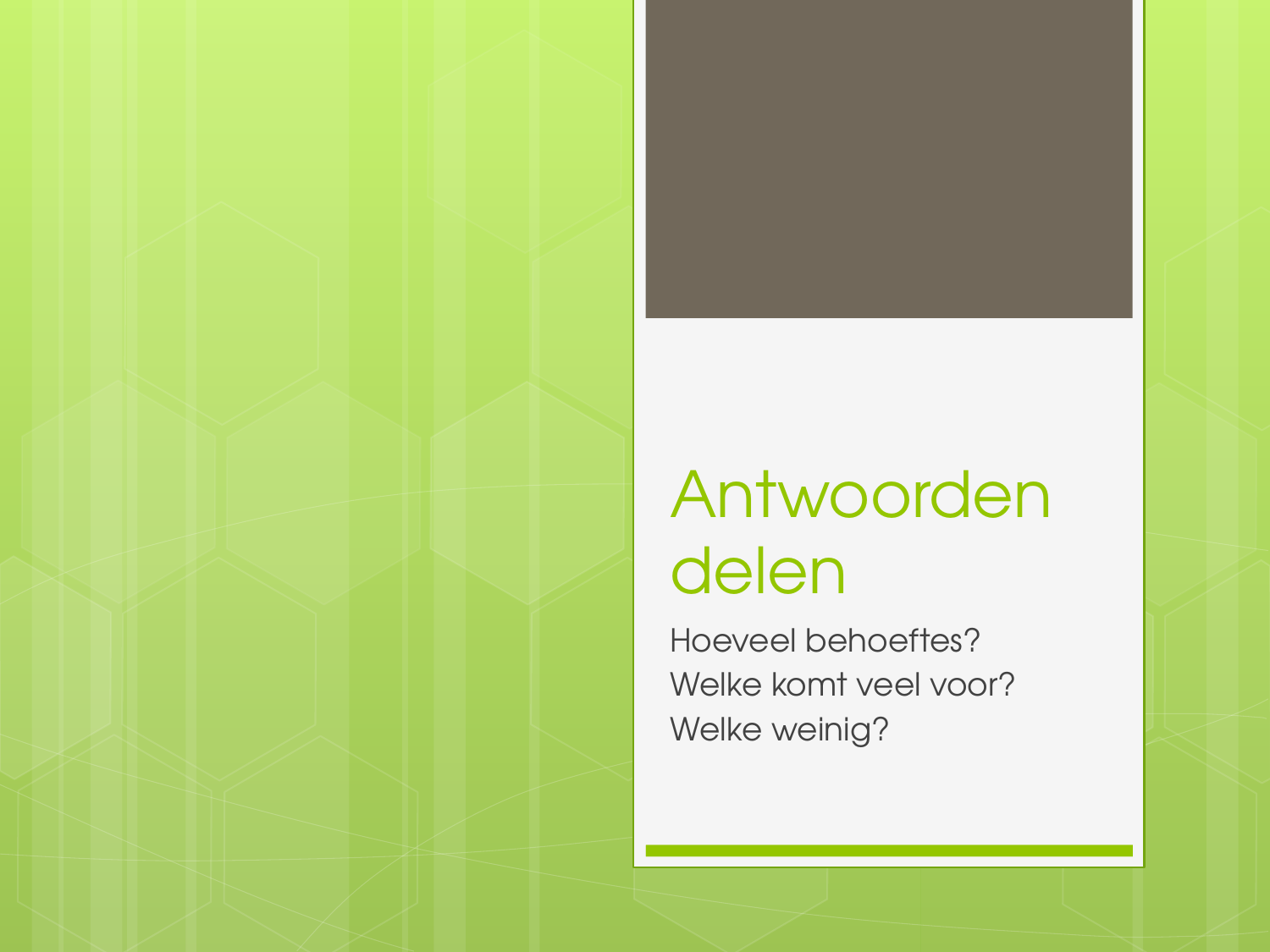

# Antwoorden delen
Hoeveel behoeftes?
Welke komt veel voor?
Welke weinig?